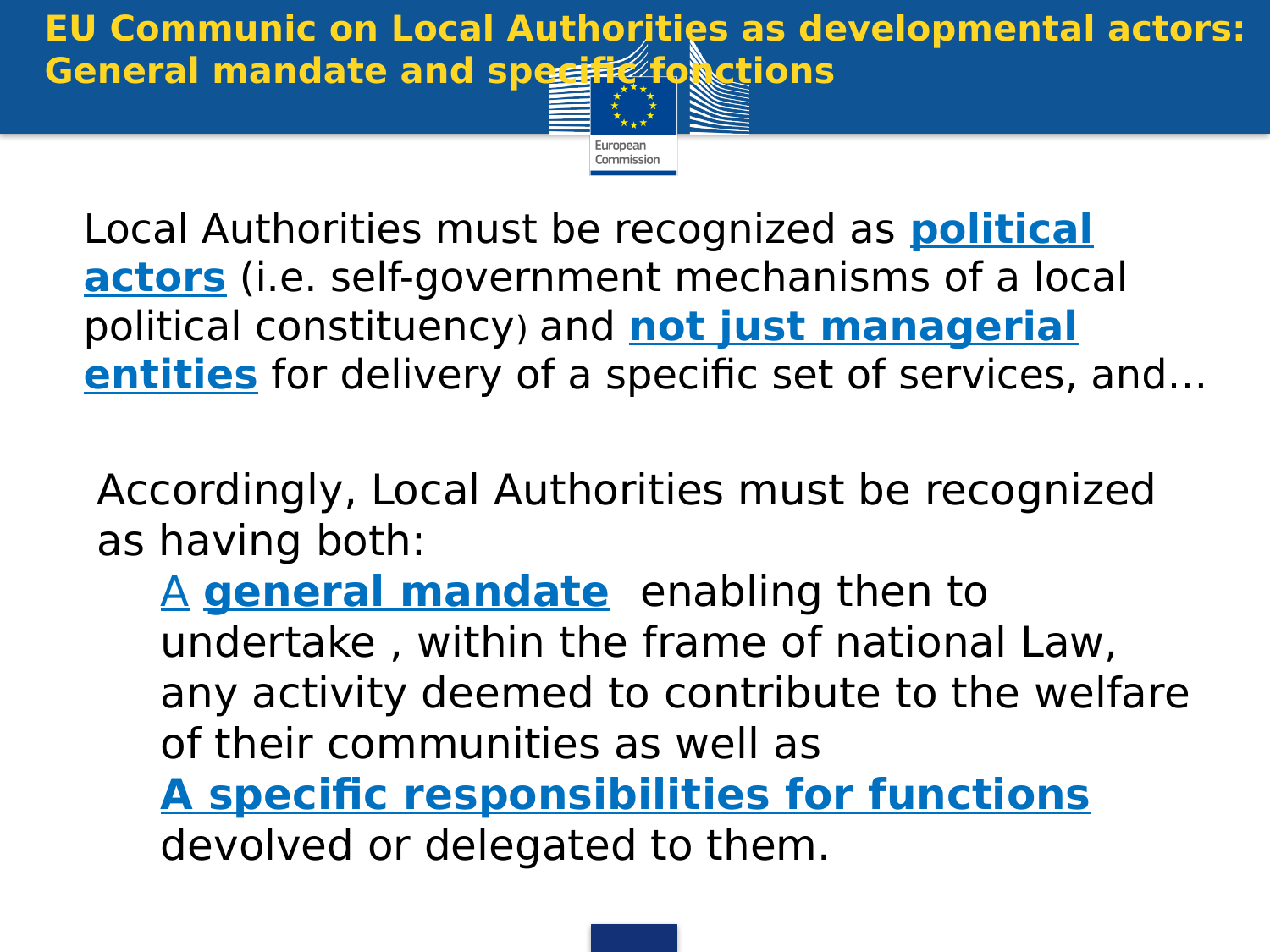

EU Communic on Local Authorities as developmental actors: General mandate and specific fonctions
Local Authorities must be recognized as political actors (i.e. self-government mechanisms of a local political constituency) and not just managerial entities for delivery of a specific set of services, and…

Accordingly, Local Authorities must be recognized as having both:
A general mandate  enabling then to undertake , within the frame of national Law, any activity deemed to contribute to the welfare of their communities as well as
A specific responsibilities for functions devolved or delegated to them.